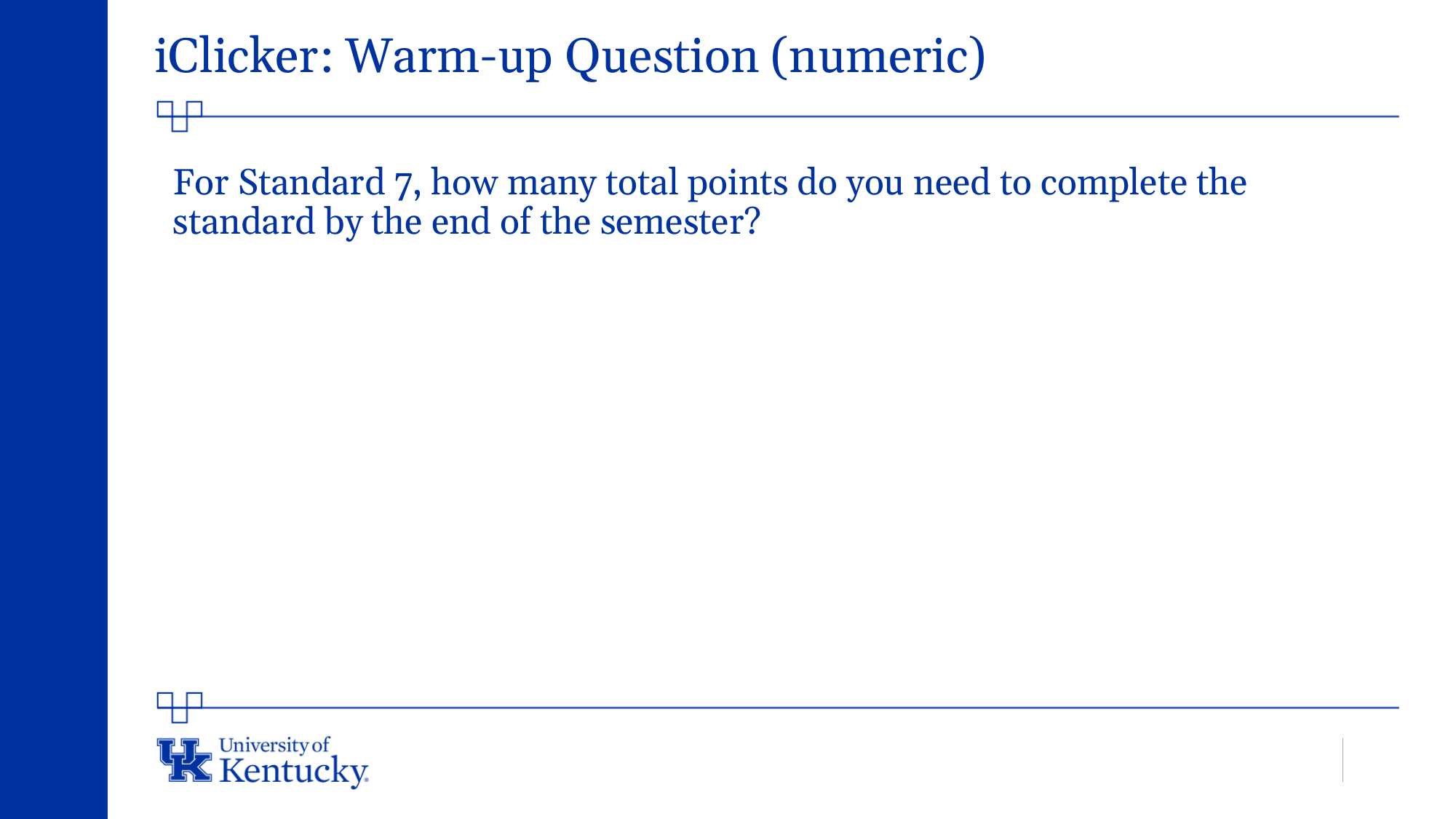

# iClicker: Warm-up Question (numeric)
For Standard 7, how many total points do you need to complete the standard by the end of the semester?